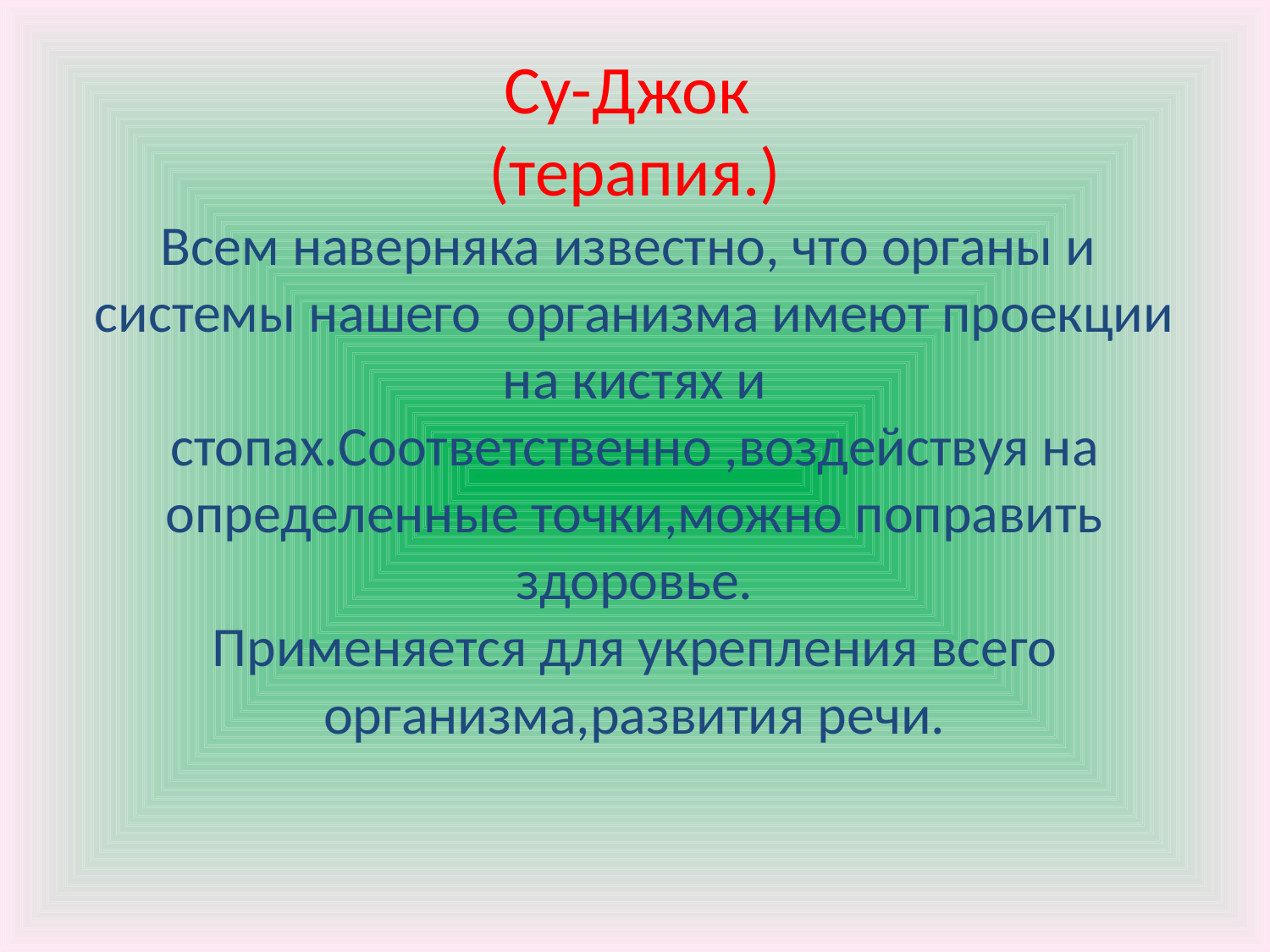

# Су-Джок (терапия.) Всем наверняка известно, что органы и  системы нашего  организма имеют проекции на кистях и стопах.Соответственно ,воздействуя на определенные точки,можно поправить здоровье. Применяется для укрепления всего организма,развития речи.